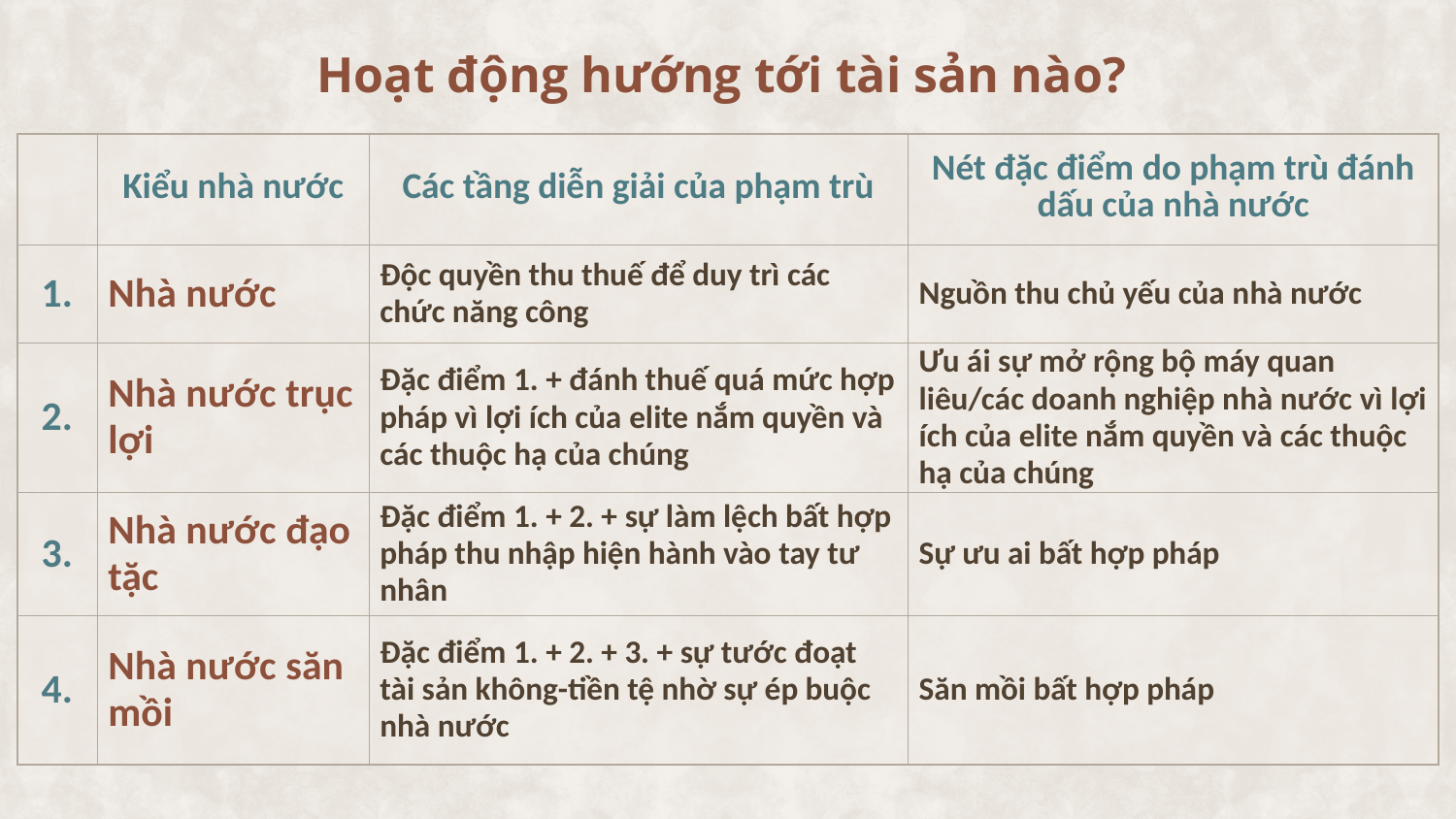

# Hoạt động hướng tới tài sản nào?
|  | Kiểu nhà nước | Các tầng diễn giải của phạm trù | Nét đặc điểm do phạm trù đánh dấu của nhà nước |
| --- | --- | --- | --- |
| 1. | Nhà nước | Độc quyền thu thuế để duy trì các chức năng công | Nguồn thu chủ yếu của nhà nước |
| 2. | Nhà nước trục lợi | Đặc điểm 1. + đánh thuế quá mức hợp pháp vì lợi ích của elite nắm quyền và các thuộc hạ của chúng | Ưu ái sự mở rộng bộ máy quan liêu/các doanh nghiệp nhà nước vì lợi ích của elite nắm quyền và các thuộc hạ của chúng |
| 3. | Nhà nước đạo tặc | Đặc điểm 1. + 2. + sự làm lệch bất hợp pháp thu nhập hiện hành vào tay tư nhân | Sự ưu ai bất hợp pháp |
| 4. | Nhà nước săn mồi | Đặc điểm 1. + 2. + 3. + sự tước đoạt tài sản không-tiền tệ nhờ sự ép buộc nhà nước | Săn mồi bất hợp pháp |